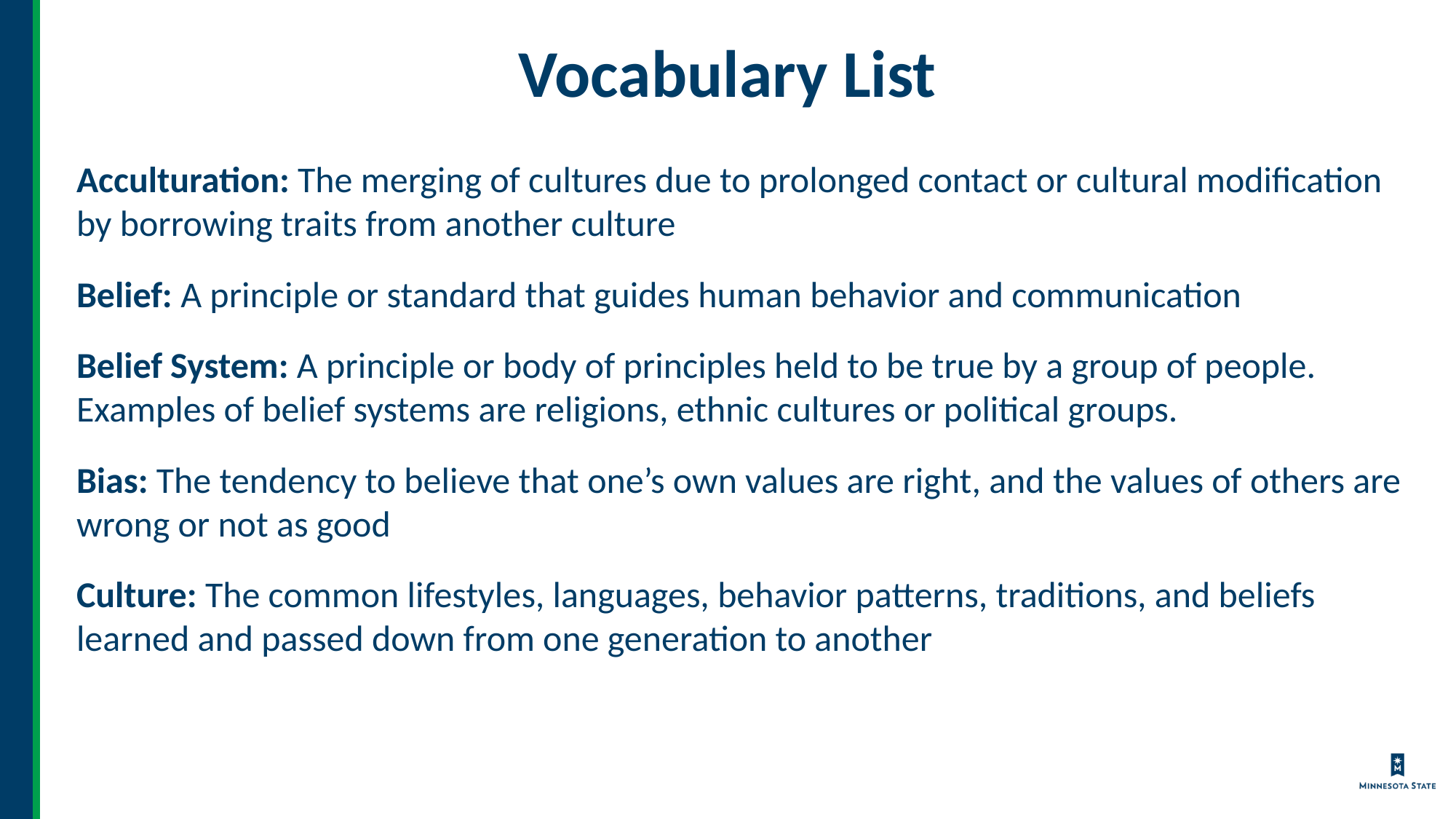

# Vocabulary List
Acculturation: The merging of cultures due to prolonged contact or cultural modification by borrowing traits from another culture
Belief: A principle or standard that guides human behavior and communication
Belief System: A principle or body of principles held to be true by a group of people.  Examples of belief systems are religions, ethnic cultures or political groups.
Bias: The tendency to believe that one’s own values are right, and the values of others are wrong or not as good
Culture: The common lifestyles, languages, behavior patterns, traditions, and beliefs learned and passed down from one generation to another